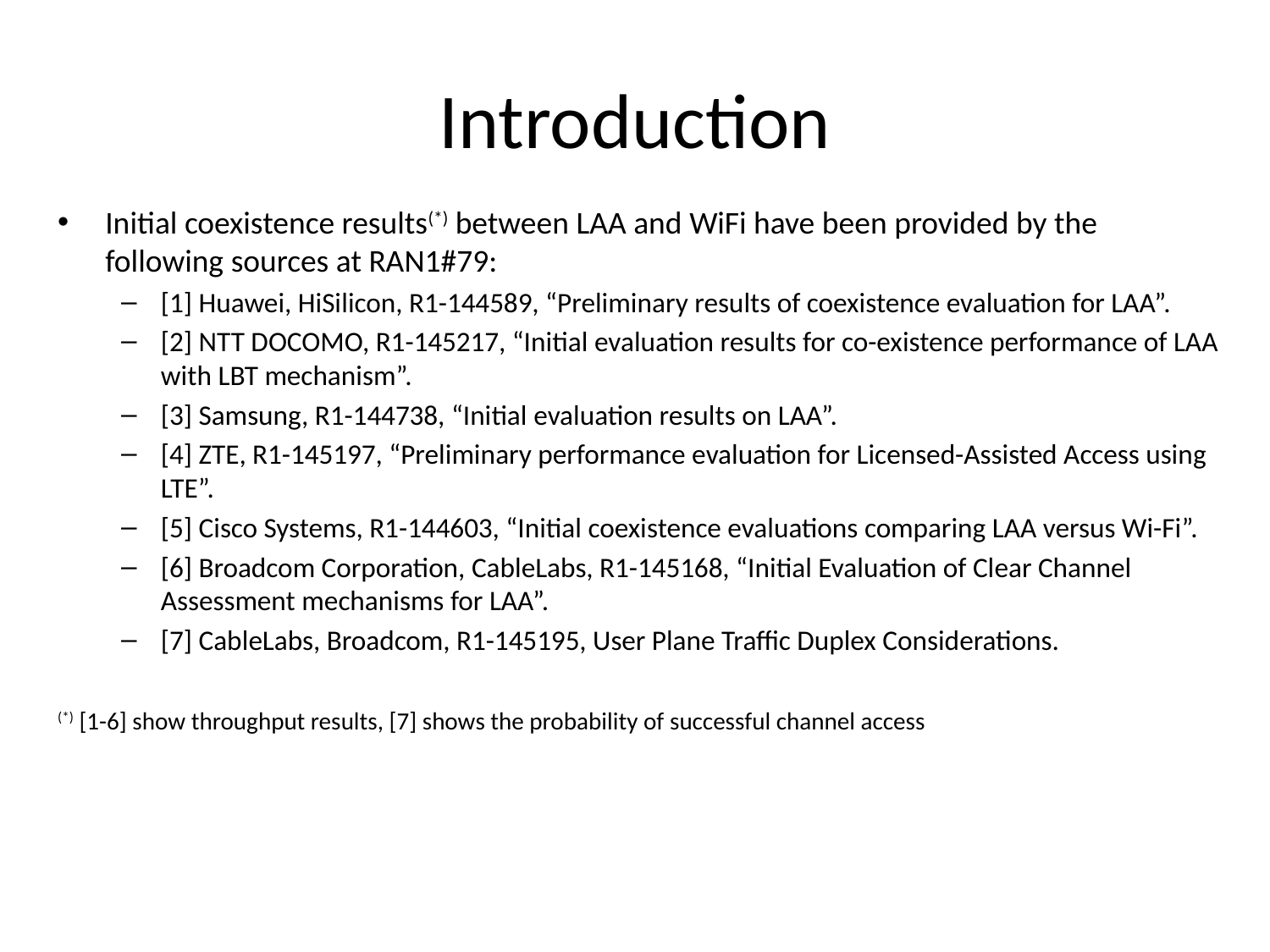

# Introduction
Initial coexistence results(*) between LAA and WiFi have been provided by the following sources at RAN1#79:
[1] Huawei, HiSilicon, R1-144589, “Preliminary results of coexistence evaluation for LAA”.
[2] NTT DOCOMO, R1-145217, “Initial evaluation results for co-existence performance of LAA with LBT mechanism”.
[3] Samsung, R1-144738, “Initial evaluation results on LAA”.
[4] ZTE, R1-145197, “Preliminary performance evaluation for Licensed-Assisted Access using LTE”.
[5] Cisco Systems, R1-144603, “Initial coexistence evaluations comparing LAA versus Wi-Fi”.
[6] Broadcom Corporation, CableLabs, R1-145168, “Initial Evaluation of Clear Channel Assessment mechanisms for LAA”.
[7] CableLabs, Broadcom, R1-145195, User Plane Traffic Duplex Considerations.

(*) [1-6] show throughput results, [7] shows the probability of successful channel access